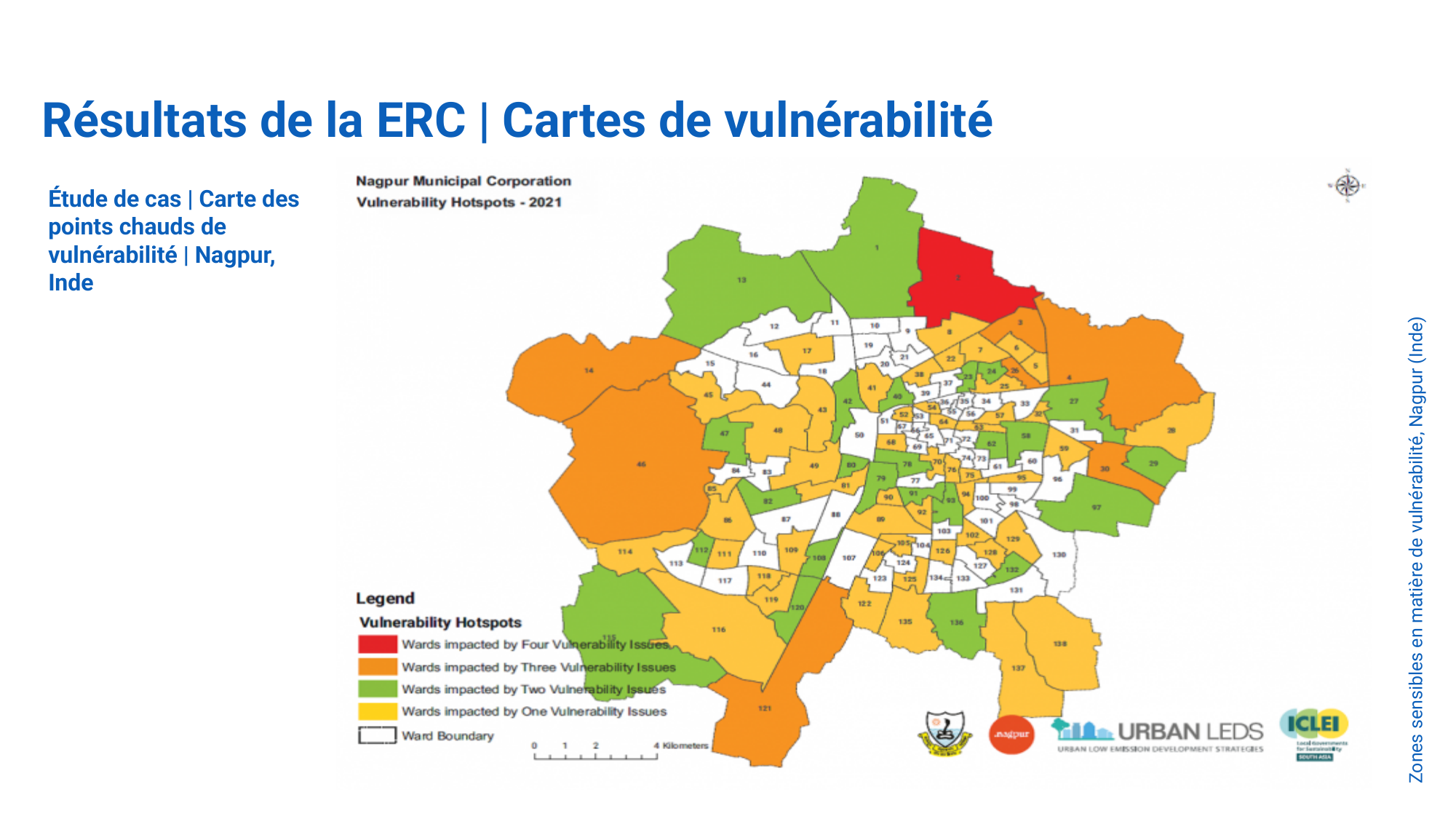

Résultats de la ERC | Cartes de vulnérabilité

Étude de cas | Carte des points chauds de vulnérabilité | Nagpur, Inde
Zones sensibles en matière de vulnérabilité, Nagpur (Inde)
69